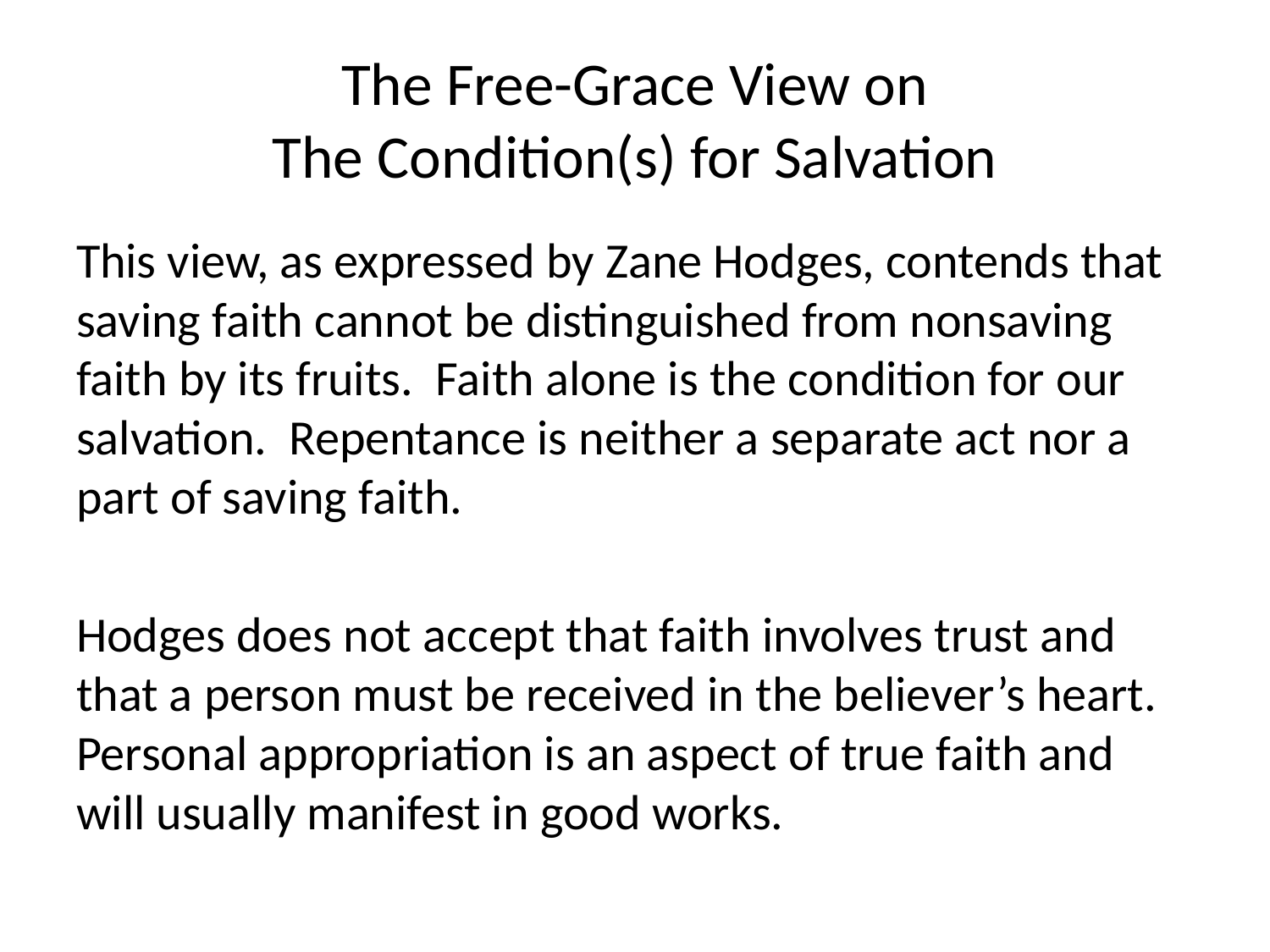

# The Free-Grace View on The Condition(s) for Salvation
This view, as expressed by Zane Hodges, contends that saving faith cannot be distinguished from nonsaving faith by its fruits.  Faith alone is the condition for our salvation.  Repentance is neither a separate act nor a part of saving faith.

Hodges does not accept that faith involves trust and that a person must be received in the believer’s heart.  Personal appropriation is an aspect of true faith and will usually manifest in good works.